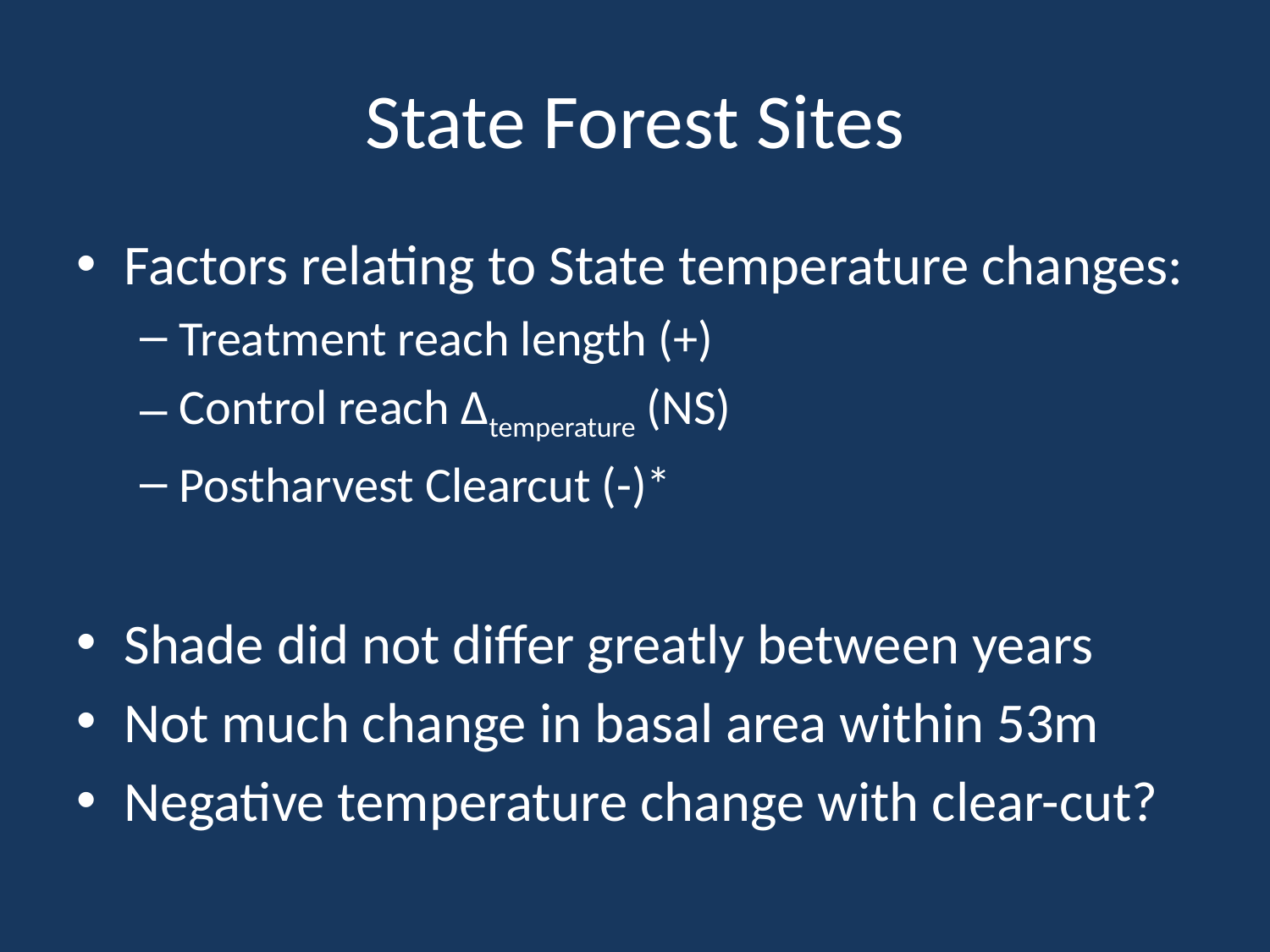

# State Forest Sites
Factors relating to State temperature changes:
Treatment reach length (+)
Control reach Δtemperature (NS)
Postharvest Clearcut (-)*

Shade did not differ greatly between years
Not much change in basal area within 53m
Negative temperature change with clear-cut?